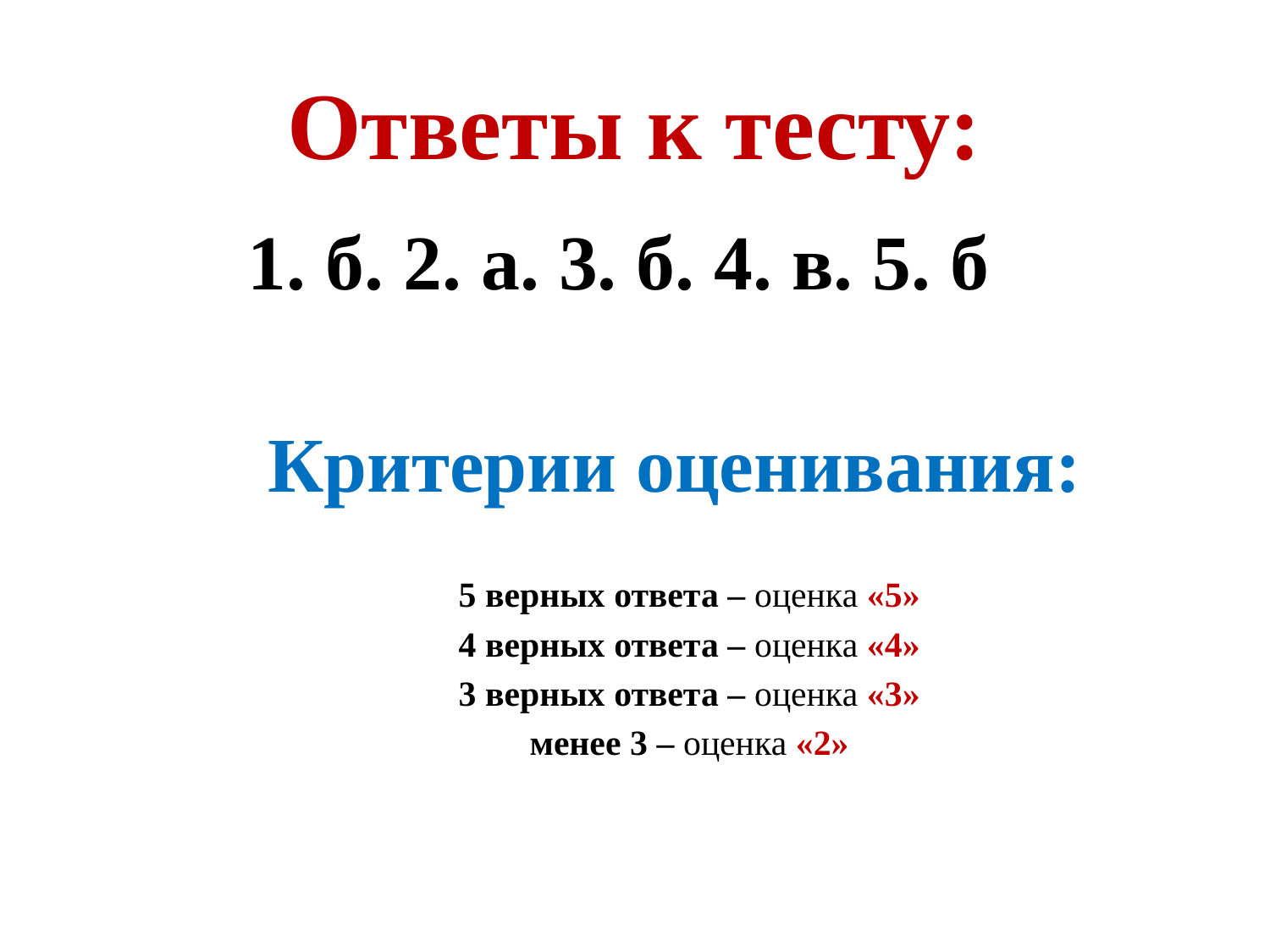

# Ответы к тесту:
1. б. 2. а. 3. б. 4. в. 5. б
Критерии оценивания:
5 верных ответа – оценка «5»
4 верных ответа – оценка «4»
3 верных ответа – оценка «3»
менее 3 – оценка «2»